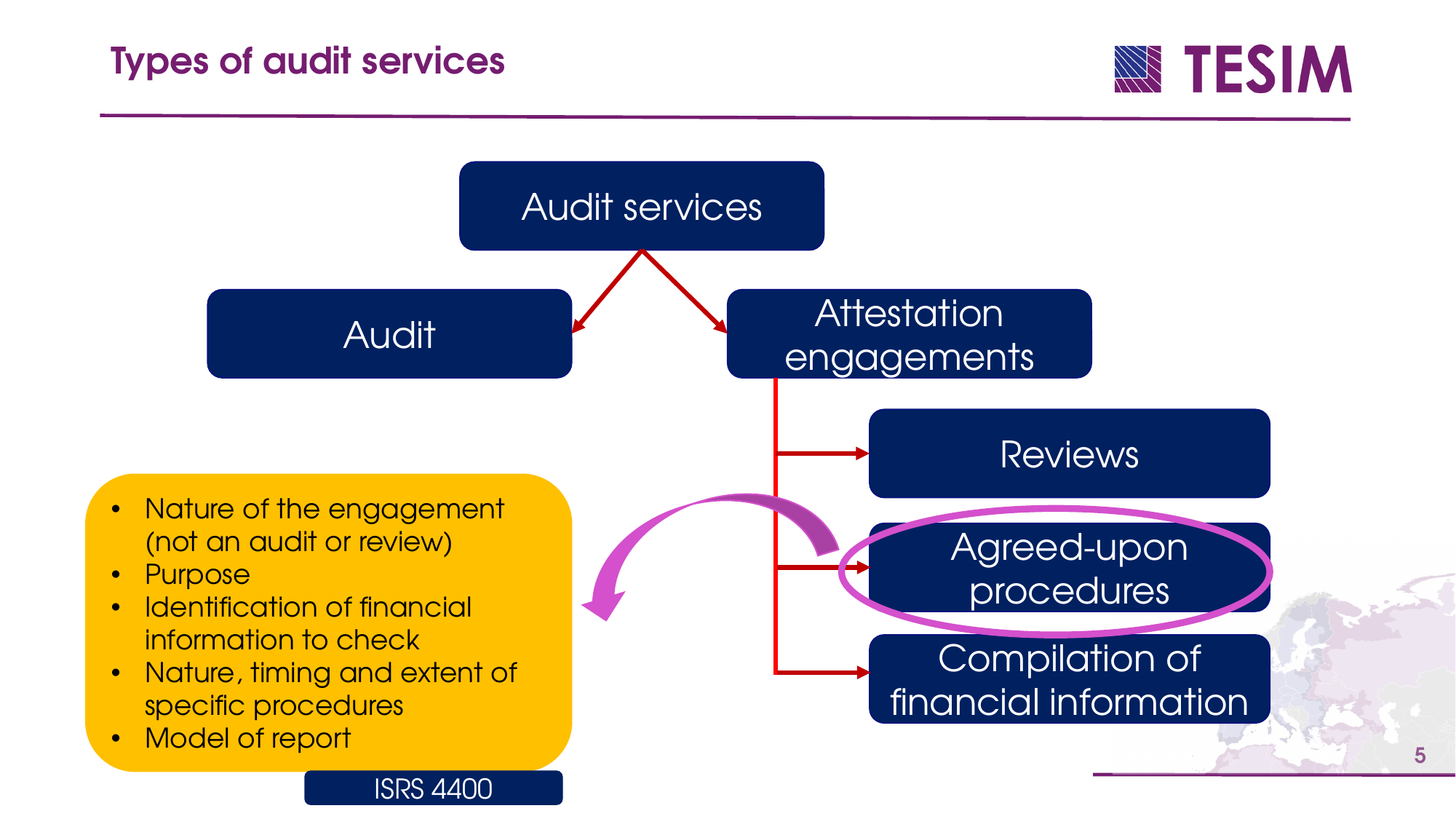

Types of audit services
Audit services
Audit
Attestation engagements
Reviews

Nature of the engagement (not an audit or review)
Purpose
Identification of financial information to check
Nature, timing and extent of specific procedures
Model of report

Agreed-upon procedures
Compilation of financial information
ISRS 4400